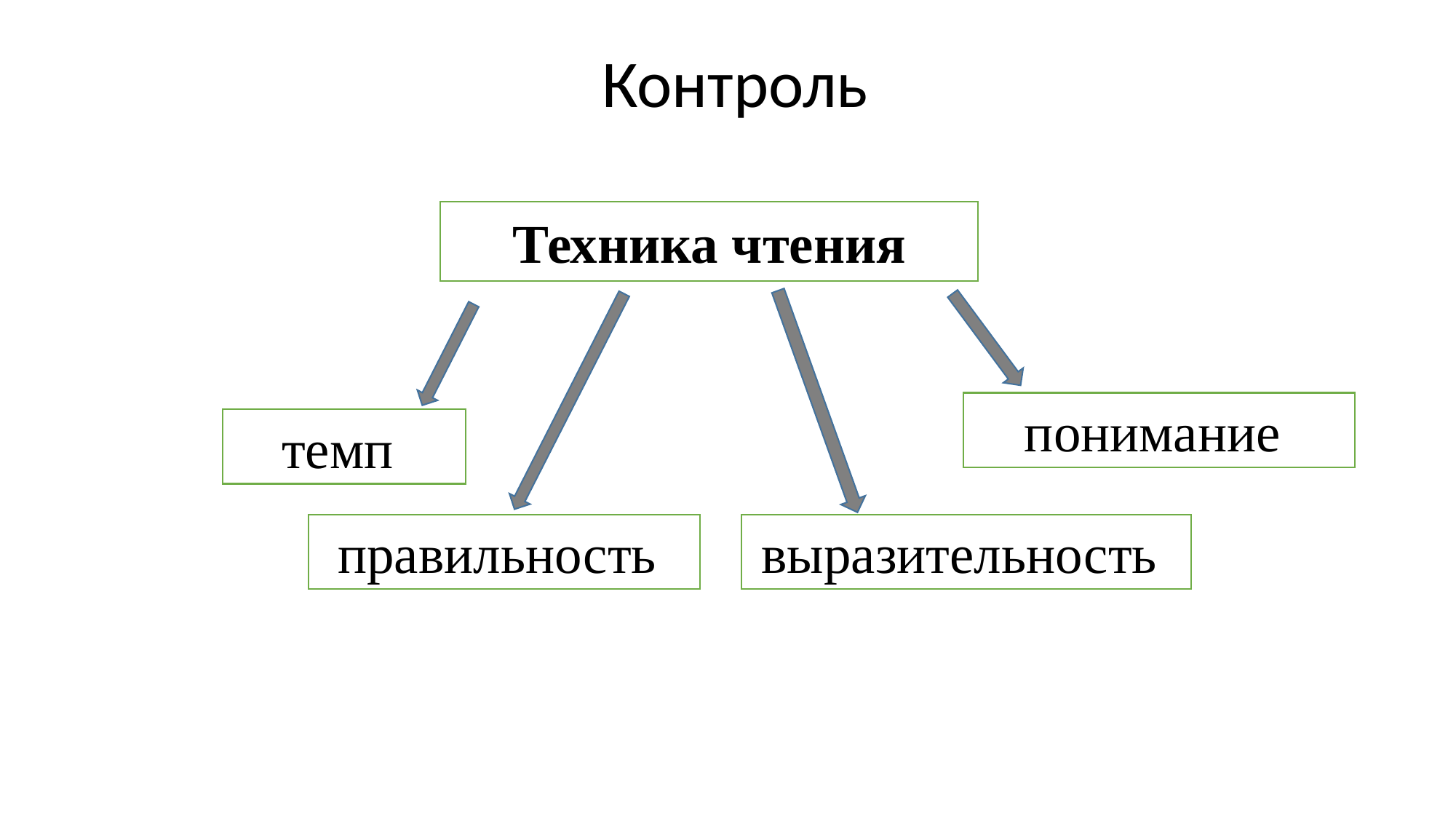

# Контроль
Техника чтения

понимание
темп
правильность
выразительность